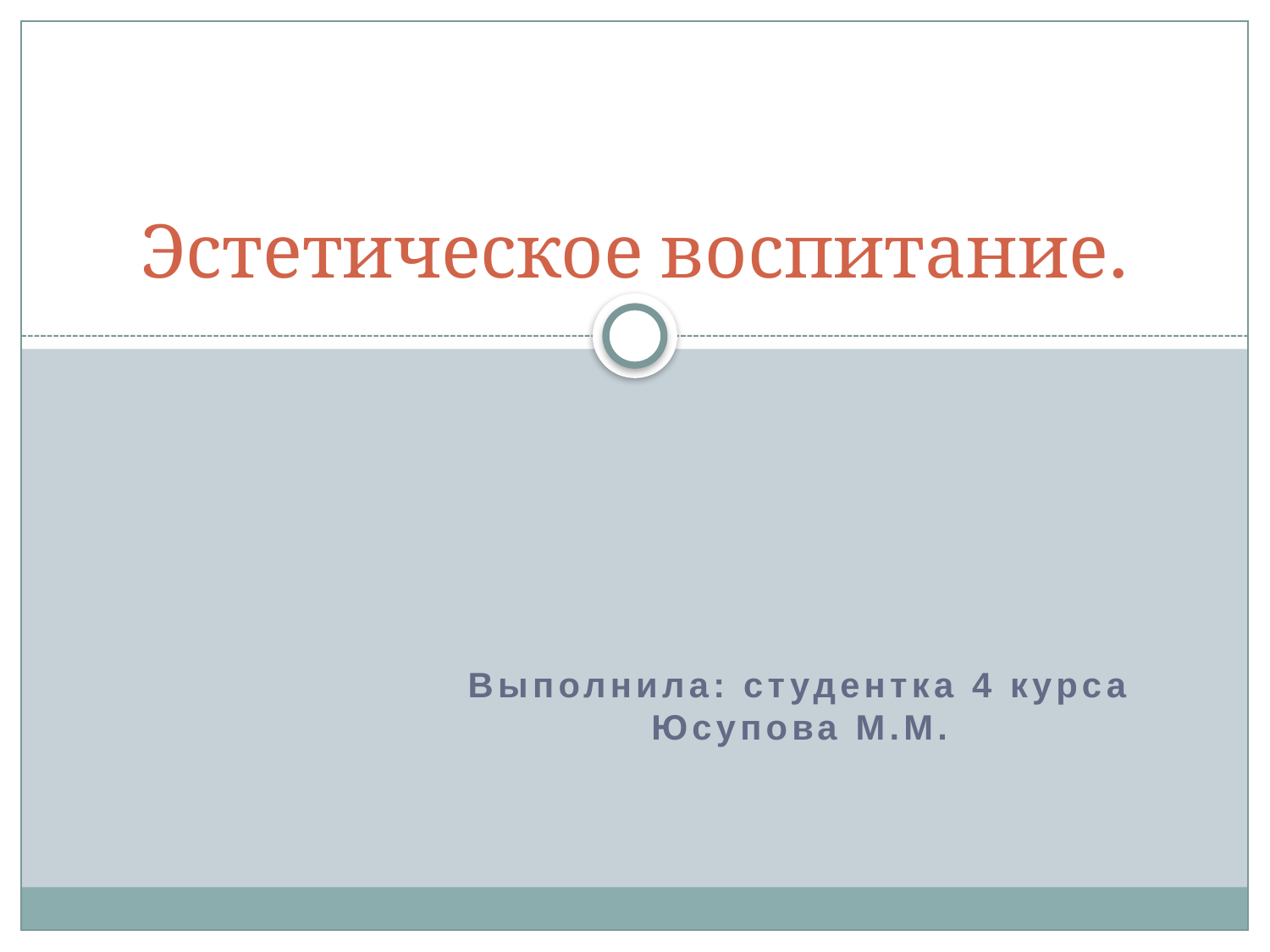

# Эстетическое воспитание.
Выполнила: студентка 4 курса Юсупова М.М.